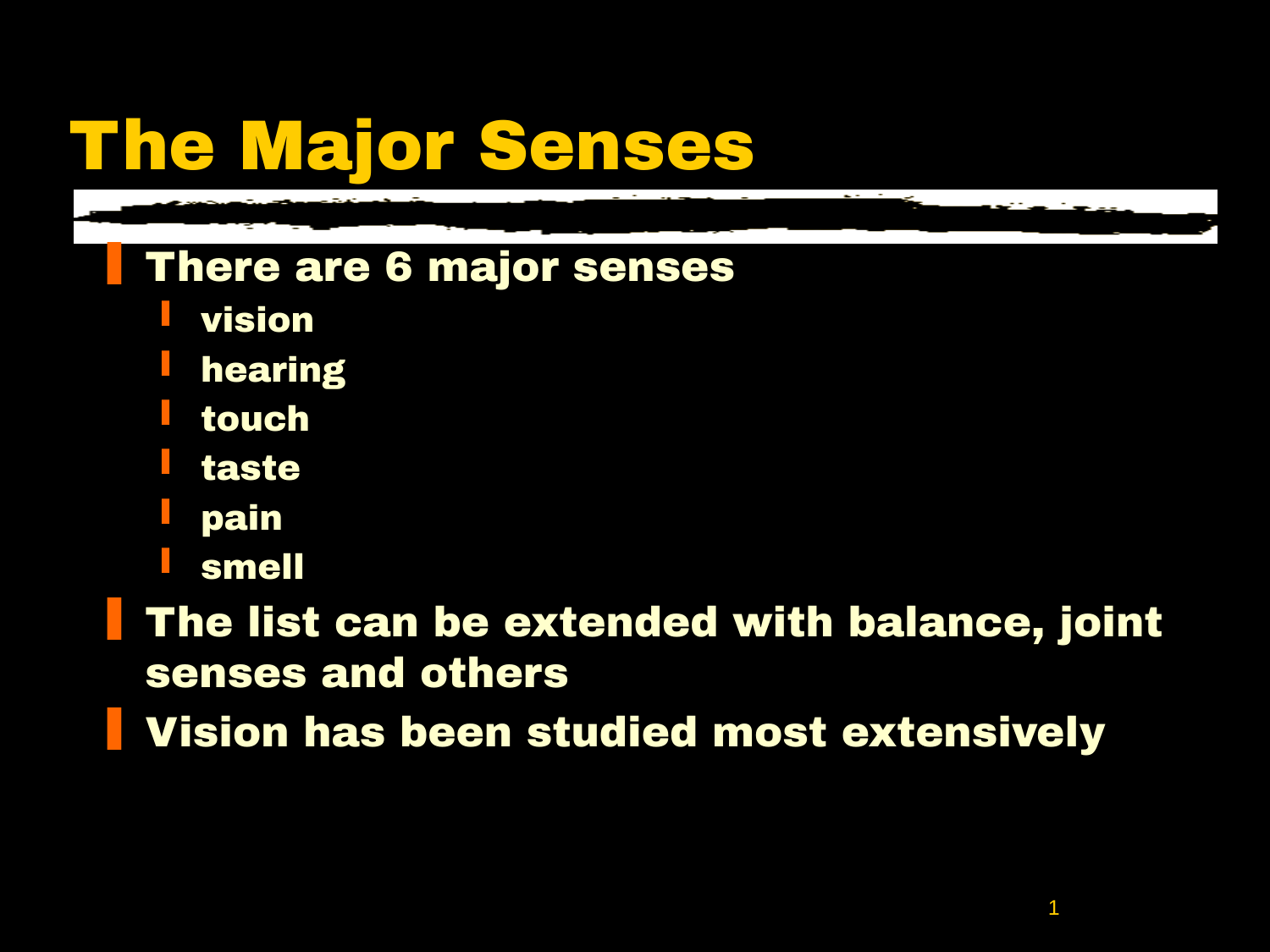

# The Major Senses
There are 6 major senses
vision
hearing
touch
taste
pain
smell
The list can be extended with balance, joint senses and others
Vision has been studied most extensively